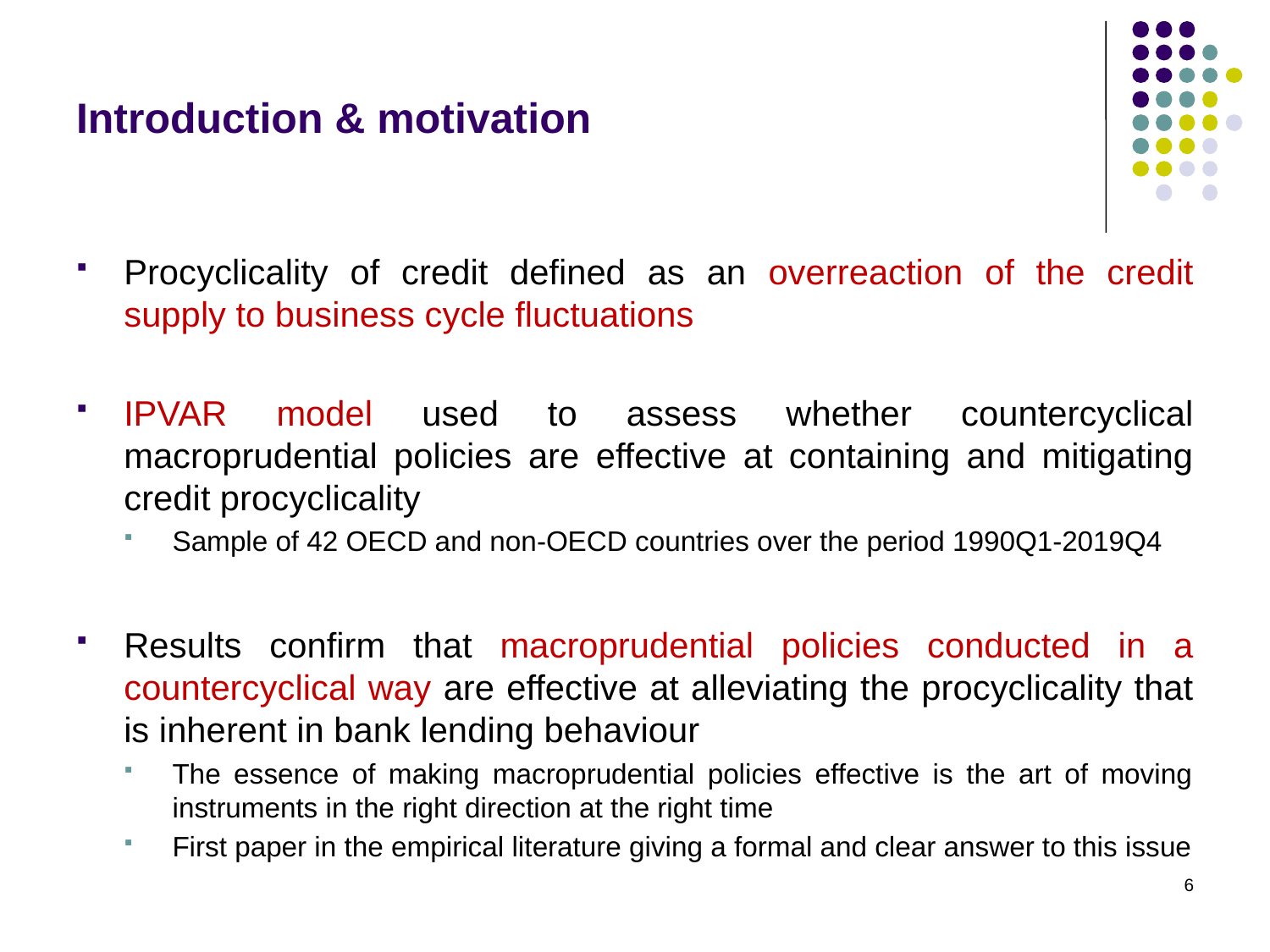

# Introduction & motivation
Procyclicality of credit defined as an overreaction of the credit supply to business cycle fluctuations

IPVAR model used to assess whether countercyclical macroprudential policies are effective at containing and mitigating credit procyclicality
Sample of 42 OECD and non-OECD countries over the period 1990Q1-2019Q4

Results confirm that macroprudential policies conducted in a countercyclical way are effective at alleviating the procyclicality that is inherent in bank lending behaviour
The essence of making macroprudential policies effective is the art of moving instruments in the right direction at the right time
First paper in the empirical literature giving a formal and clear answer to this issue
6